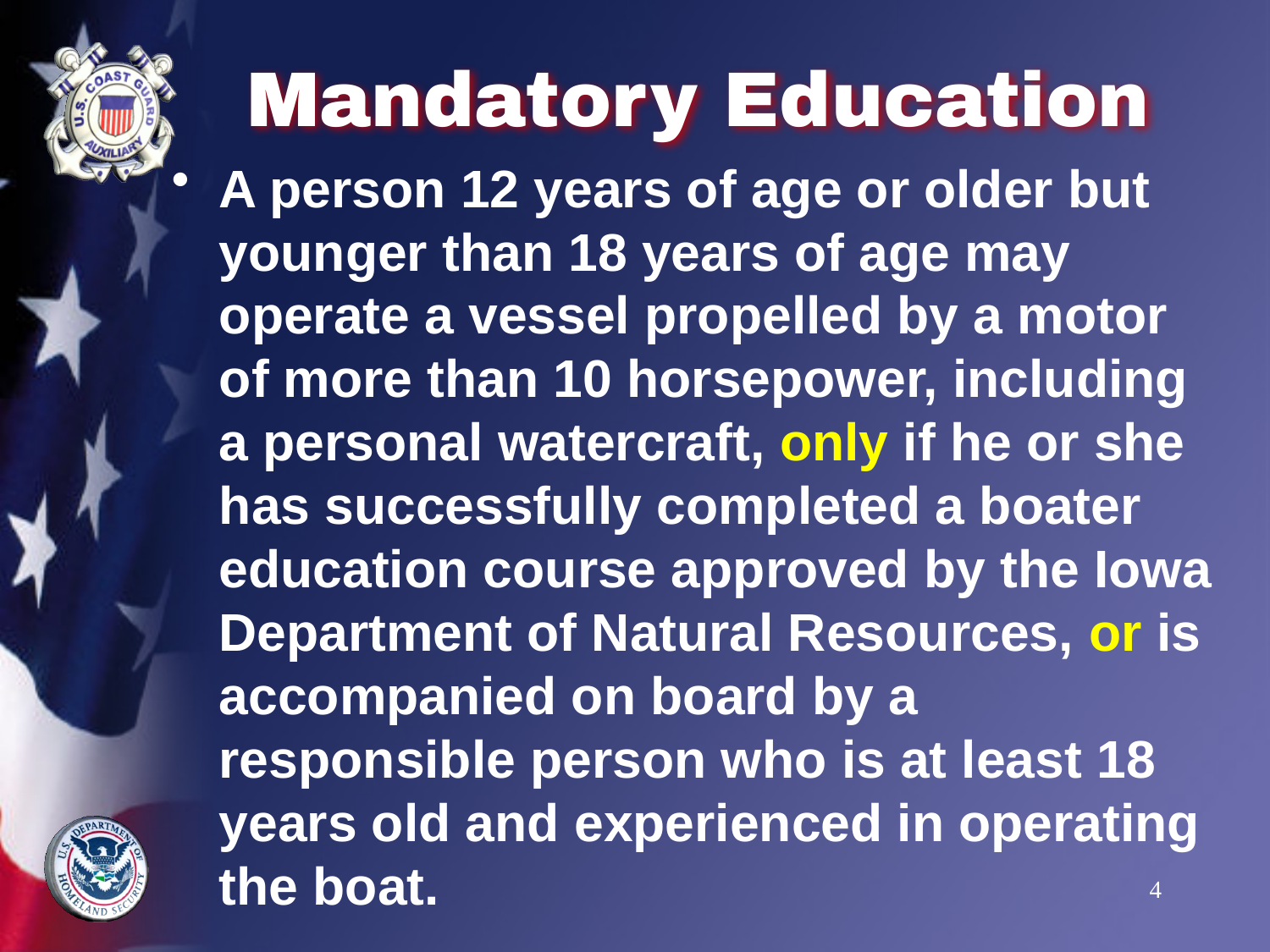

# Mandatory Education
A person 12 years of age or older but younger than 18 years of age may operate a vessel propelled by a motor of more than 10 horsepower, including a personal watercraft, only if he or she has successfully completed a boater education course approved by the Iowa Department of Natural Resources, or is accompanied on board by a responsible person who is at least 18 years old and experienced in operating the boat.

4